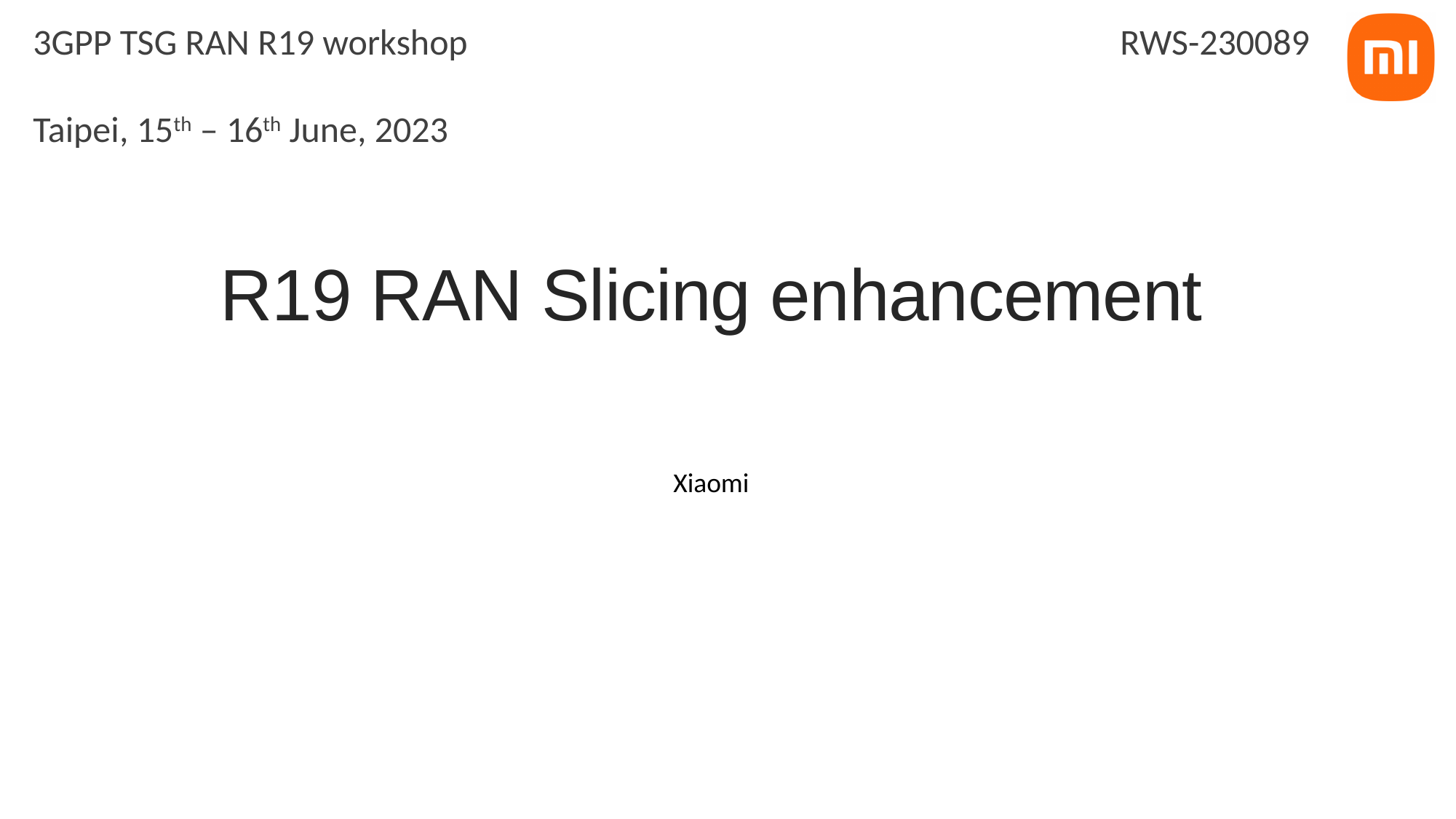

3GPP TSG RAN R19 workshop
Taipei, 15th – 16th June, 2023
RWS-230089
# R19 RAN Slicing enhancement
Xiaomi